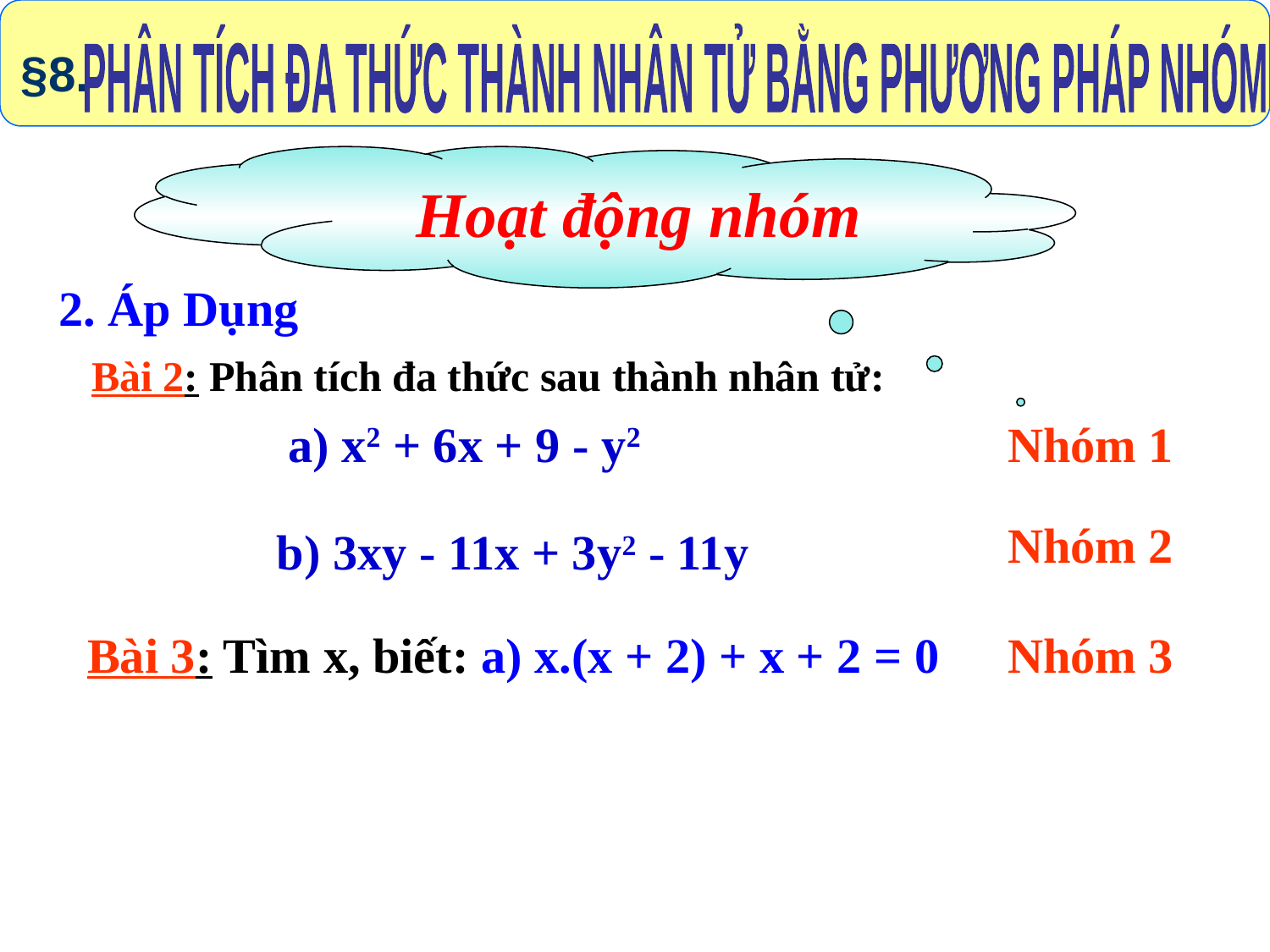

TiÕt 11
TuÇn 6
§8.
 PHÂN TÍCH ĐA THỨC THÀNH NHÂN TỬ BẰNG PHƯƠNG PHÁP NHÓM
Hoạt động nhóm
2. Áp Dụng
Bài 2: Phân tích đa thức sau thành nhân tử:
a) x2 + 6x + 9 - y2
Nhóm 1
Nhóm 2
b) 3xy - 11x + 3y2 - 11y
Bài 3: Tìm x, biết: a) x.(x + 2) + x + 2 = 0

Nhóm 3